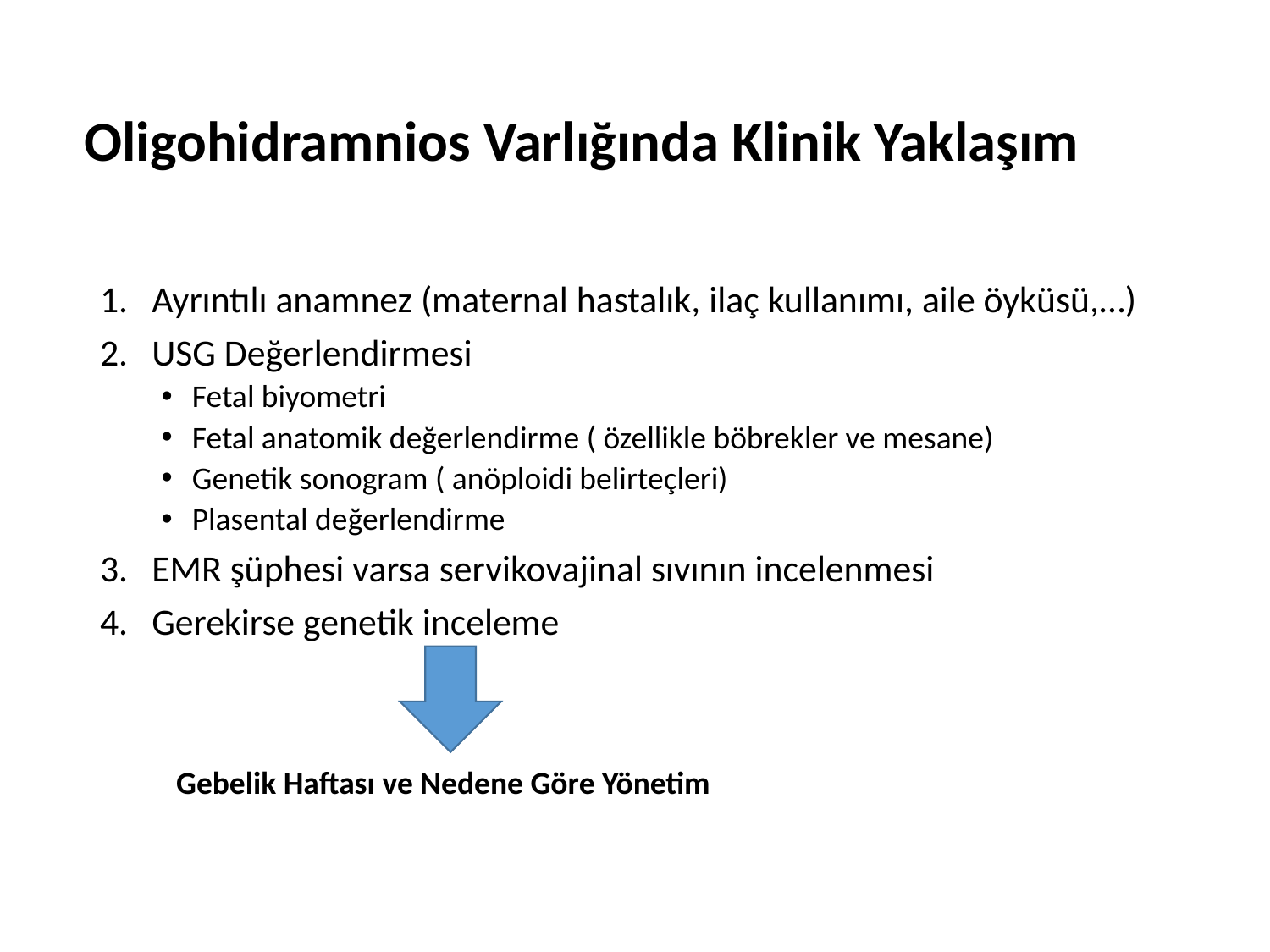

# Oligohidramnios Varlığında Klinik Yaklaşım
Ayrıntılı anamnez (maternal hastalık, ilaç kullanımı, aile öyküsü,…)
USG Değerlendirmesi
Fetal biyometri
Fetal anatomik değerlendirme ( özellikle böbrekler ve mesane)
Genetik sonogram ( anöploidi belirteçleri)
Plasental değerlendirme
EMR şüphesi varsa servikovajinal sıvının incelenmesi
Gerekirse genetik inceleme

         Gebelik Haftası ve Nedene Göre Yönetim